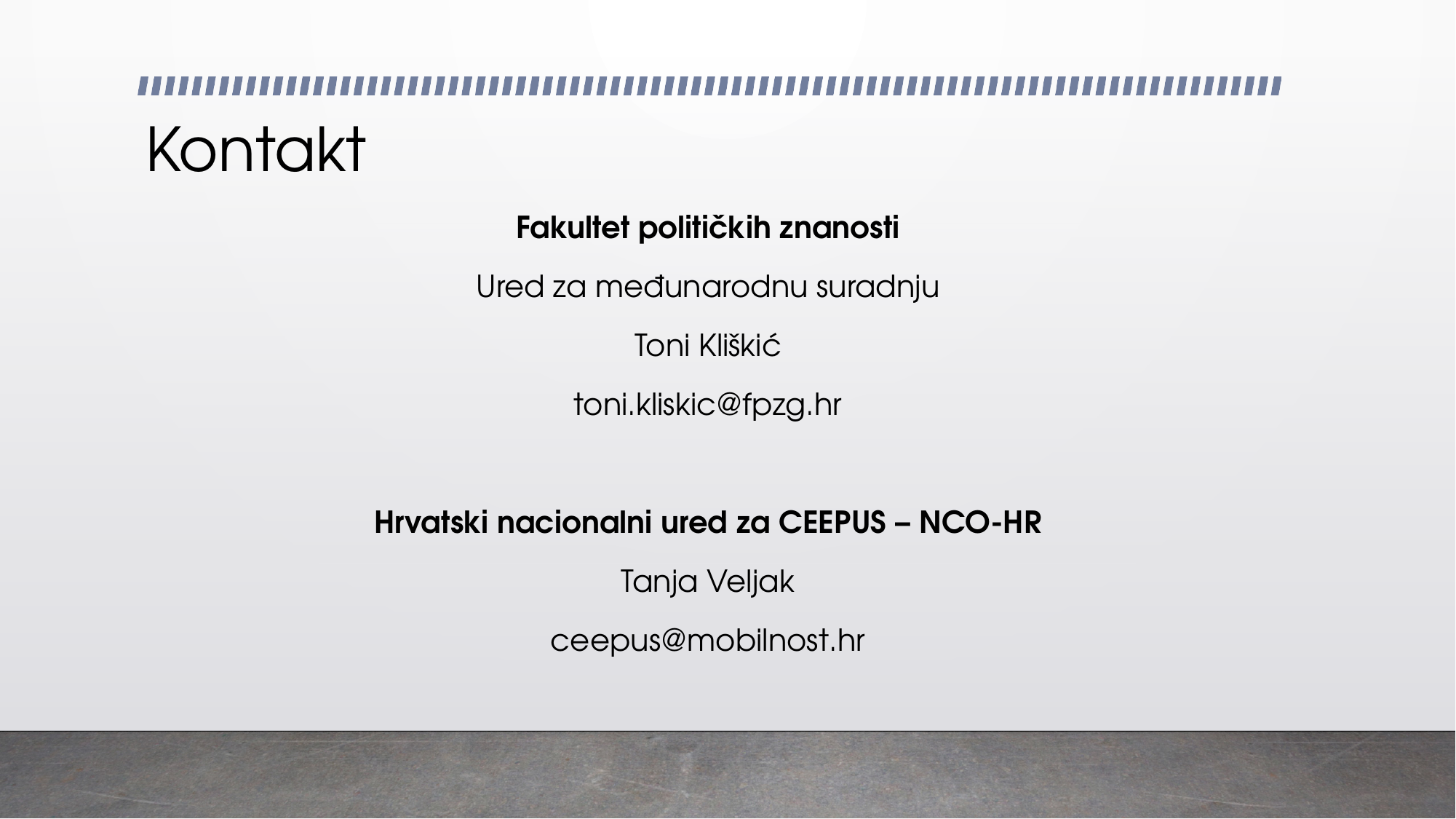

# Kontakt
Fakultet političkih znanosti
Ured za međunarodnu suradnju
Toni Kliškić
toni.kliskic@fpzg.hr

Hrvatski nacionalni ured za CEEPUS – NCO-HR
Tanja Veljak
ceepus@mobilnost.hr